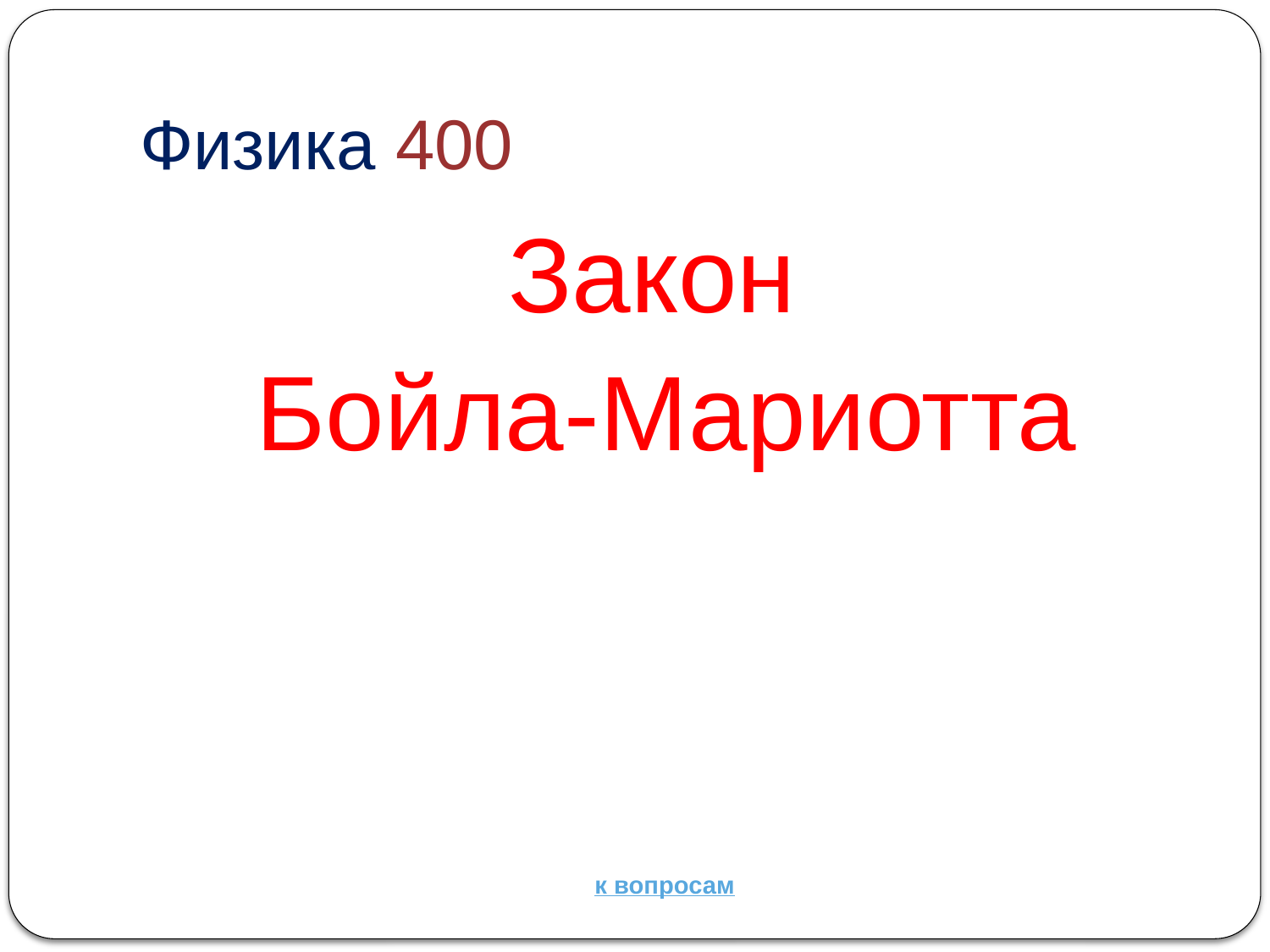

# Физика 400
Закон
Бойла-Мариотта
к вопросам